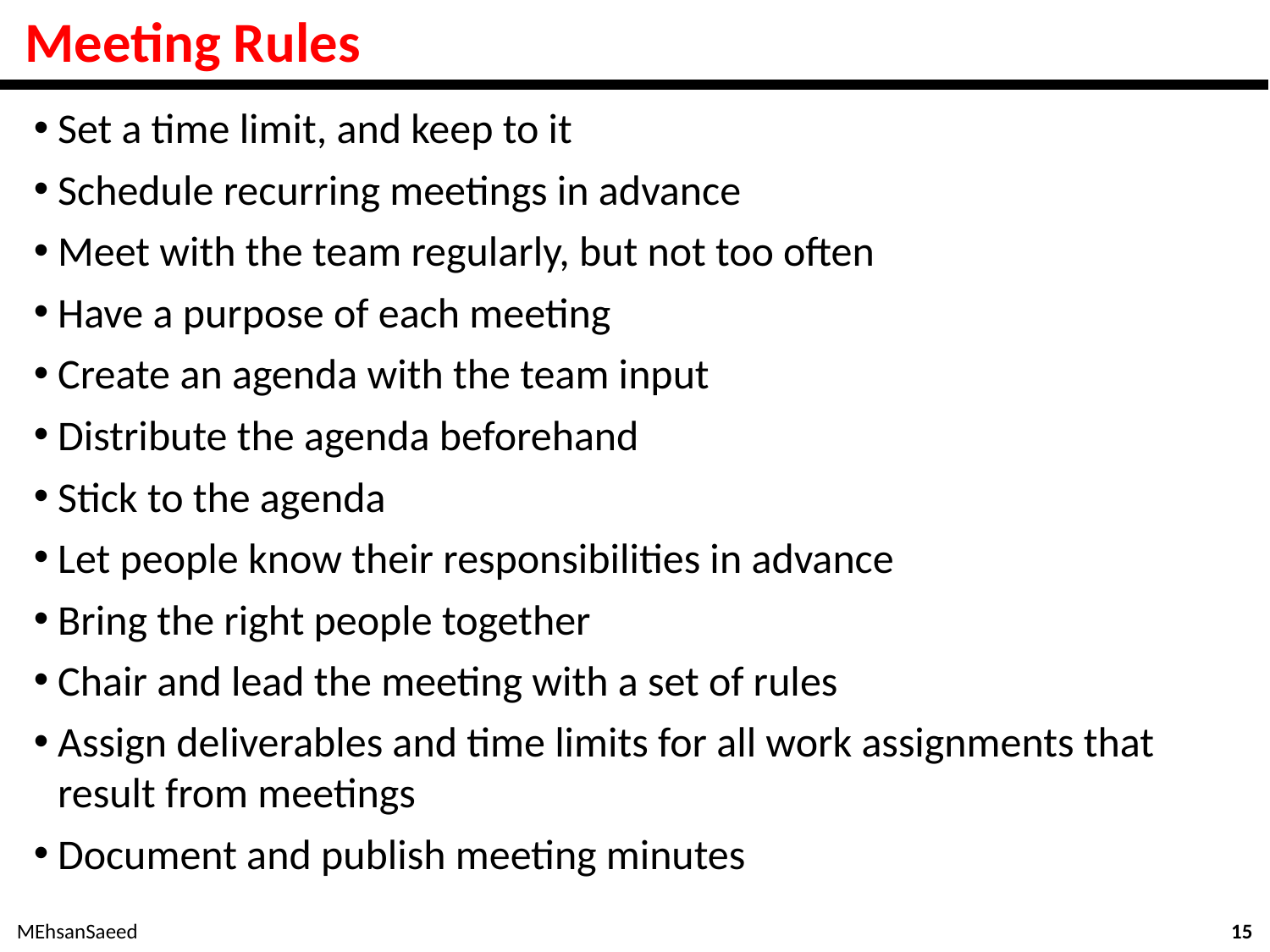

# Meeting Rules
Set a time limit, and keep to it
Schedule recurring meetings in advance
Meet with the team regularly, but not too often
Have a purpose of each meeting
Create an agenda with the team input
Distribute the agenda beforehand
Stick to the agenda
Let people know their responsibilities in advance
Bring the right people together
Chair and lead the meeting with a set of rules
Assign deliverables and time limits for all work assignments that result from meetings
Document and publish meeting minutes
MEhsanSaeed
15